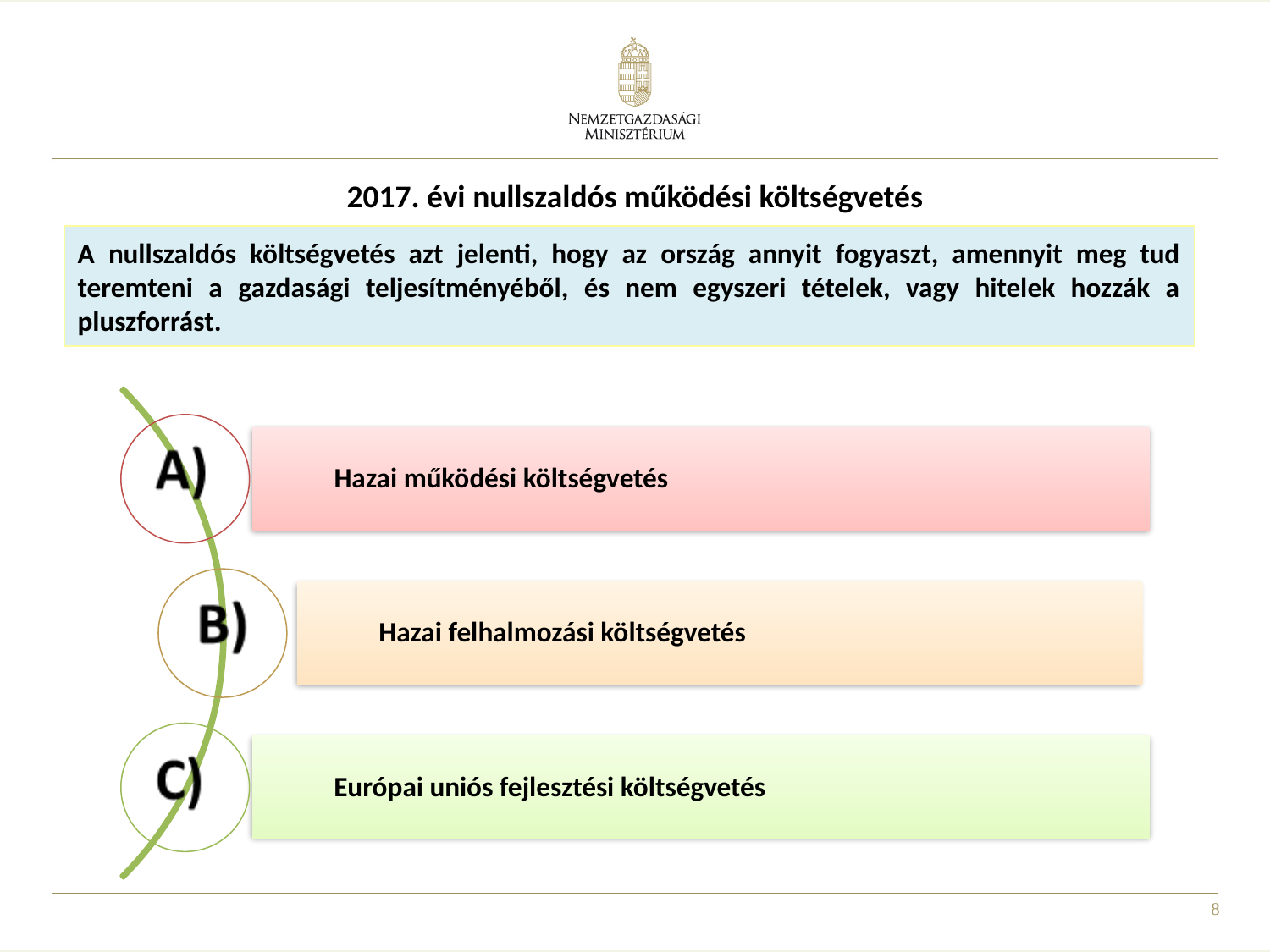

2017. évi nullszaldós működési költségvetés
# A nullszaldós költségvetés azt jelenti, hogy az ország annyit fogyaszt, amennyit meg tud teremteni a gazdasági teljesítményéből, és nem egyszeri tételek, vagy hitelek hozzák a pluszforrást.
Hazai működési költségvetés
Hazai felhalmozási költségvetés
Európai uniós fejlesztési költségvetés